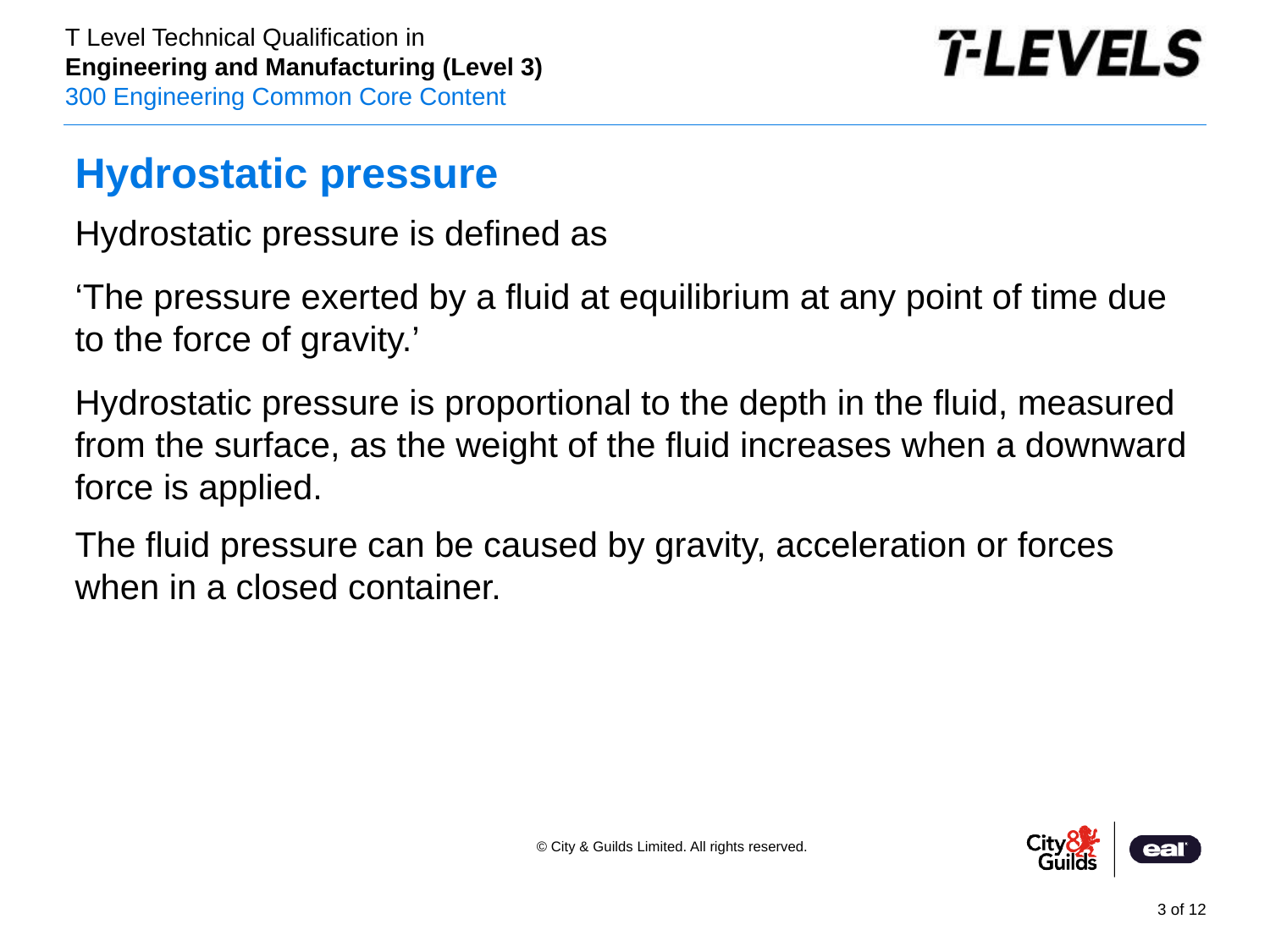

Hydrostatic pressure
Hydrostatic pressure is defined as
‘The pressure exerted by a fluid at equilibrium at any point of time due to the force of gravity.’
Hydrostatic pressure is proportional to the depth in the fluid, measured from the surface, as the weight of the fluid increases when a downward force is applied.
The fluid pressure can be caused by gravity, acceleration or forces when in a closed container.